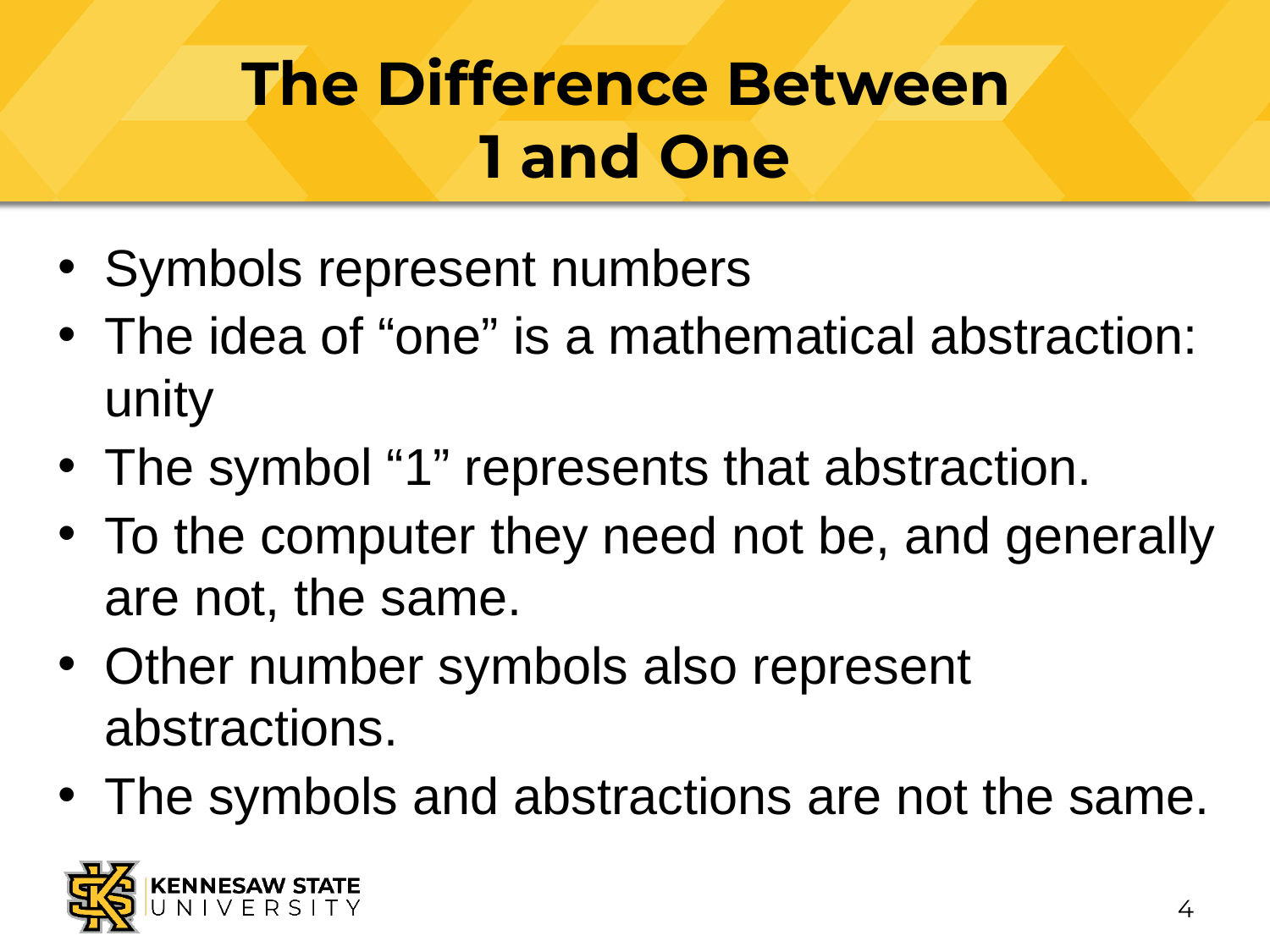

# The Difference Between 1 and One
Symbols represent numbers
The idea of “one” is a mathematical abstraction: unity
The symbol “1” represents that abstraction.
To the computer they need not be, and generally are not, the same.
Other number symbols also represent abstractions.
The symbols and abstractions are not the same.
4